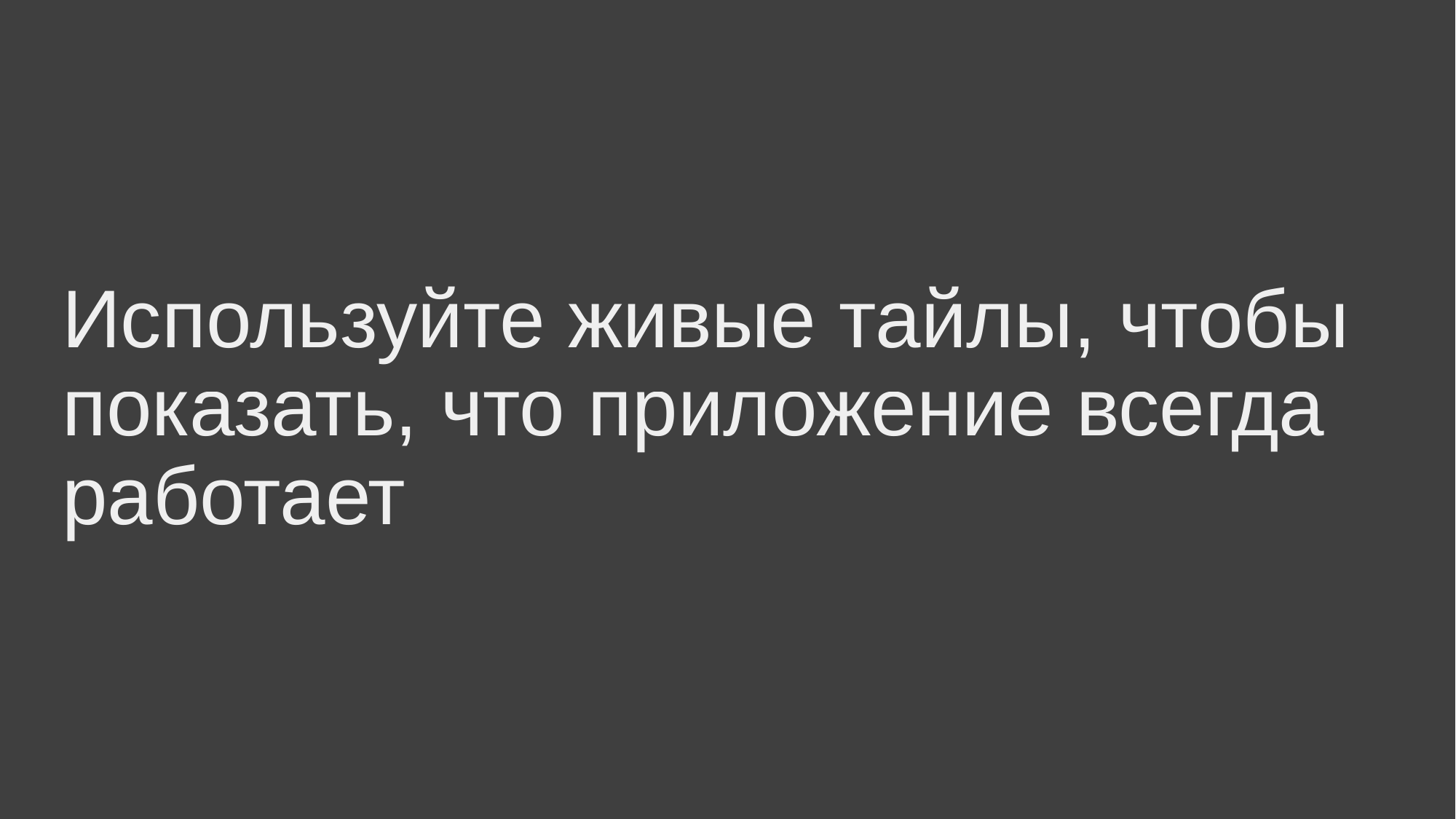

# Используйте живые тайлы, чтобы показать, что приложение всегда работает